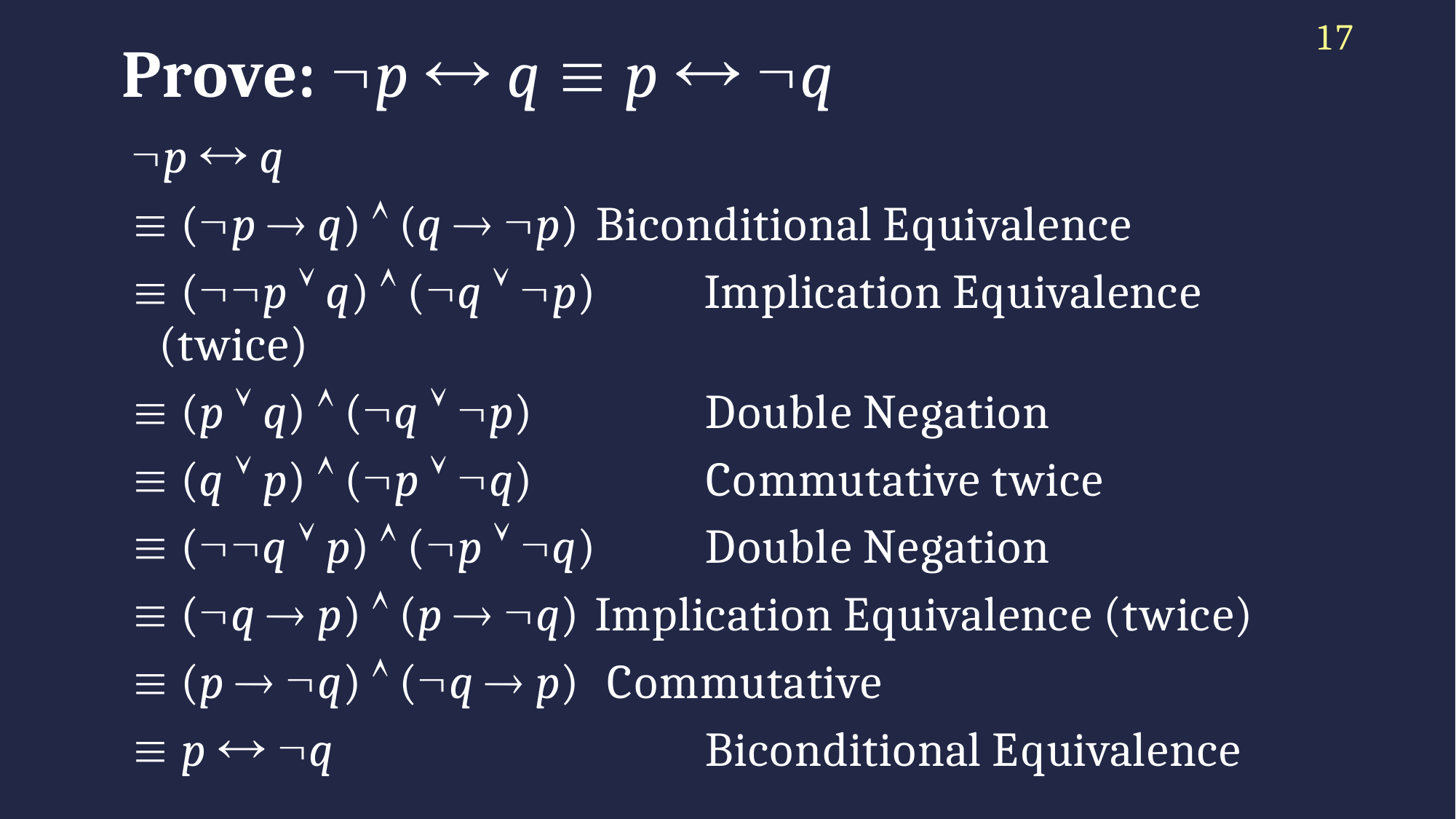

17
# Prove: ¬p ↔ q ≡ p ↔ ¬q
¬p ↔ q
≡ (¬p → q) ∧ (q → ¬p)	Biconditional Equivalence
≡ (¬¬p ∨ q) ∧ (¬q ∨ ¬p)	Implication Equivalence (twice)
≡ (p ∨ q) ∧ (¬q ∨ ¬p)		Double Negation
≡ (q ∨ p) ∧ (¬p ∨ ¬q)		Commutative twice
≡ (¬¬q ∨ p) ∧ (¬p ∨ ¬q)	Double Negation
≡ (¬q → p) ∧ (p → ¬q)	Implication Equivalence (twice)
≡ (p → ¬q) ∧ (¬q → p) 	 Commutative
≡ p ↔ ¬q 				Biconditional Equivalence